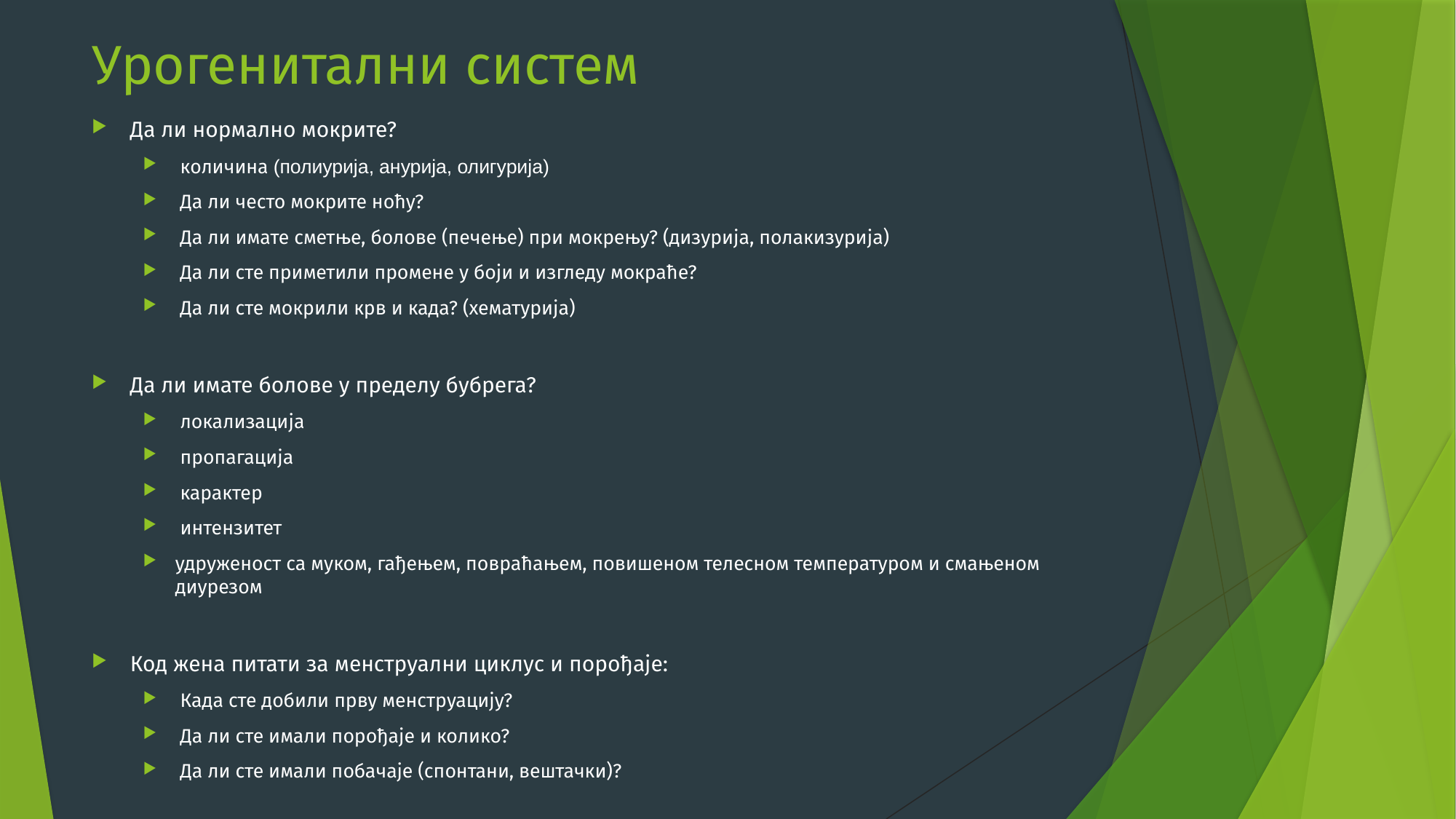

# Урогенитални систем
Да ли нормално мокрите?
 количина (полиурија, анурија, олигурија)
 Да ли често мокрите ноћу?
 Да ли имате сметње, болове (печење) при мокрењу? (дизурија, полакизурија)
 Да ли сте приметили промене у боји и изгледу мокраће?
 Да ли сте мокрили крв и када? (хематурија)

Да ли имате болове у пределу бубрега?
 локализација
 пропагација
 карактер
 интензитет
удруженост са муком, гађењем, повраћањем, повишеном телесном температуром и смањеном диурезом

Код жена питати за менструални циклус и порођаје:
 Када сте добили прву менструацију?
 Да ли сте имали порођаје и колико?
 Да ли сте имали побачаје (спонтани, вештачки)?